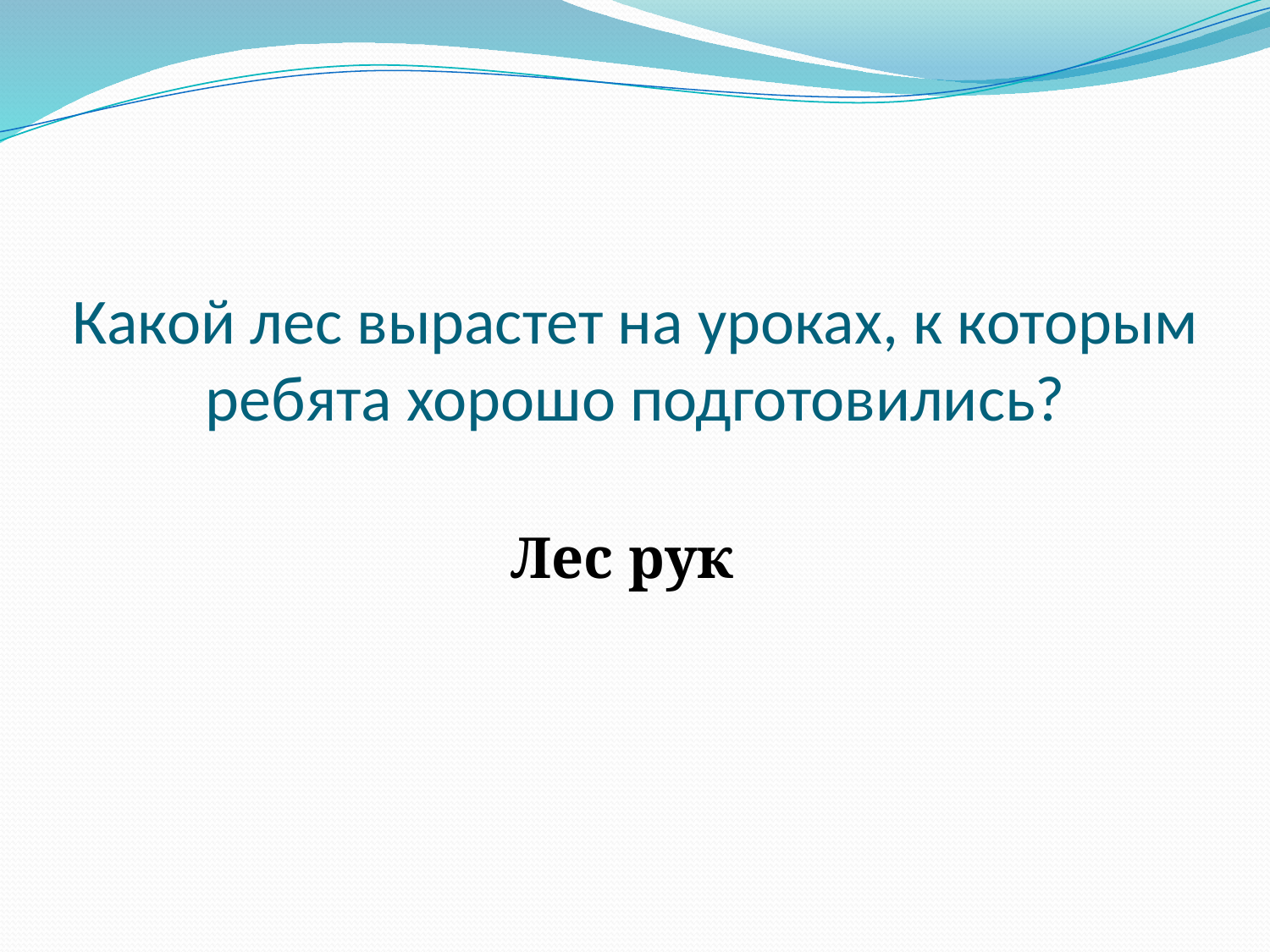

# Какой лес вырастет на уроках, к которым ребята хорошо подготовились?
Лес рук